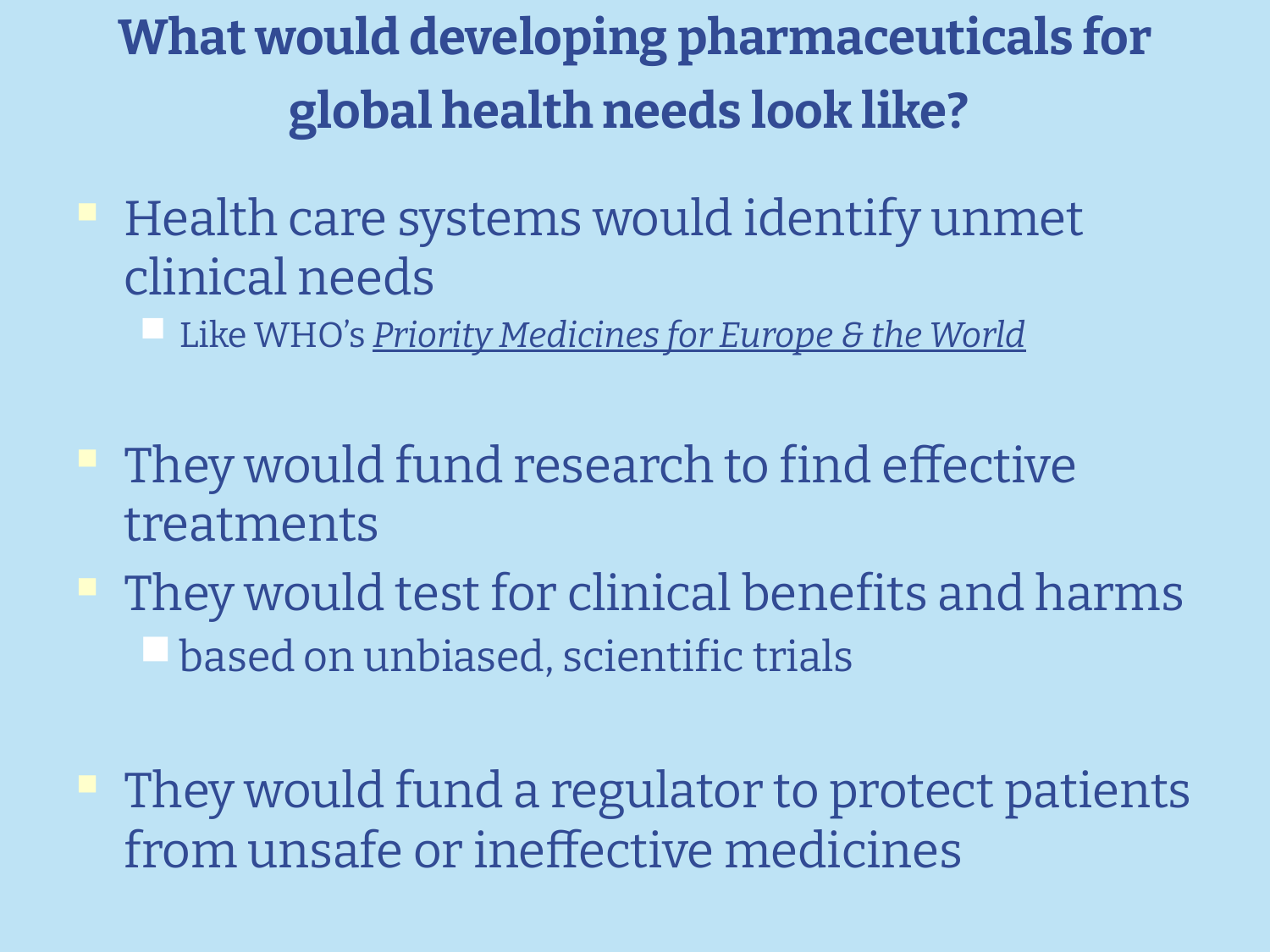

# What would developing pharmaceuticals for global health needs look like?
Health care systems would identify unmet clinical needs
Like WHO’s Priority Medicines for Europe & the World

They would fund research to find effective treatments
They would test for clinical benefits and harms
based on unbiased, scientific trials

They would fund a regulator to protect patients from unsafe or ineffective medicines